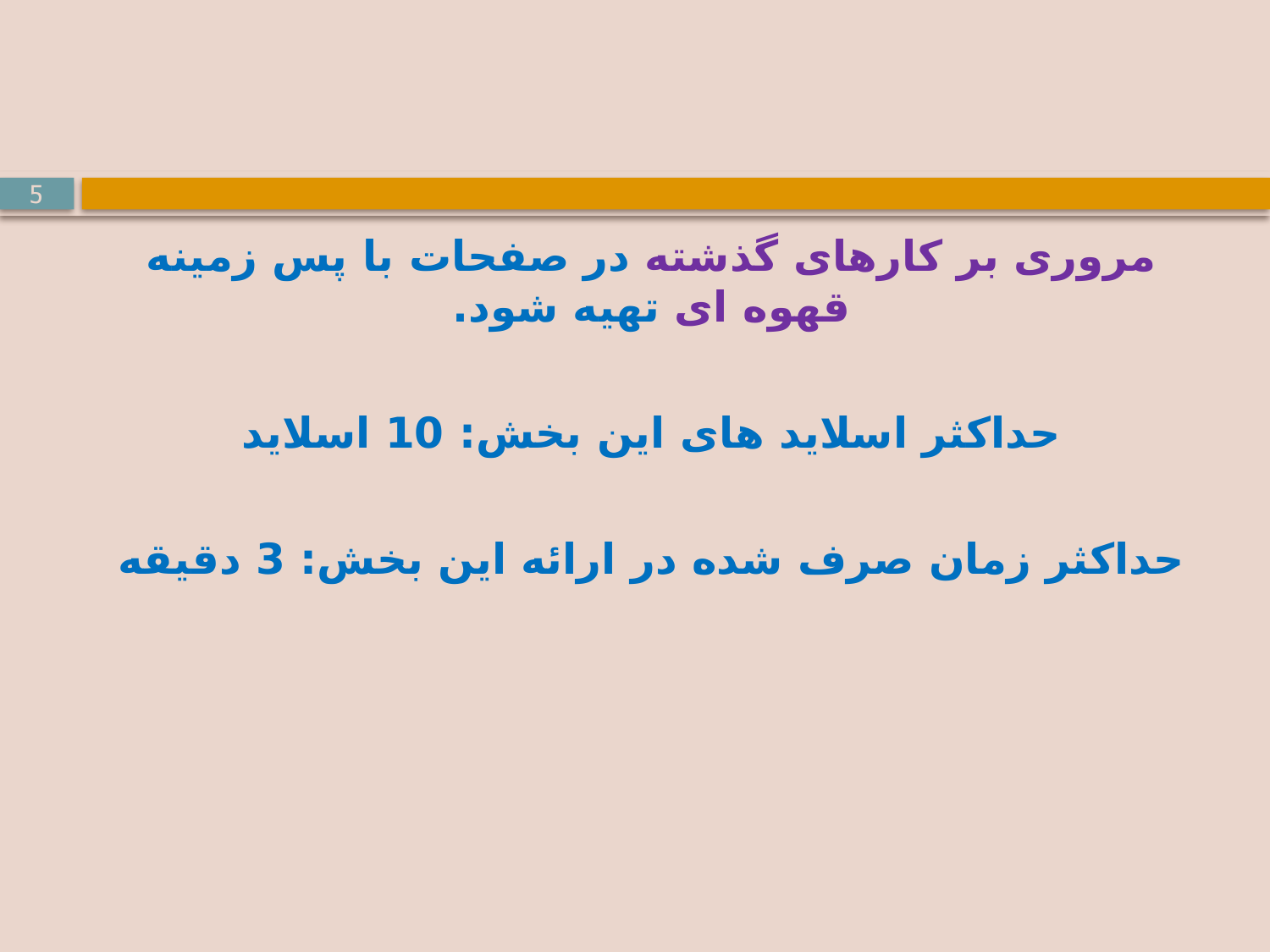

#
5
مروری بر کارهای گذشته در صفحات با پس زمینه قهوه ای تهیه شود.

حداکثر اسلاید های این بخش: 10 اسلاید

حداکثر زمان صرف شده در ارائه این بخش: 3 دقیقه